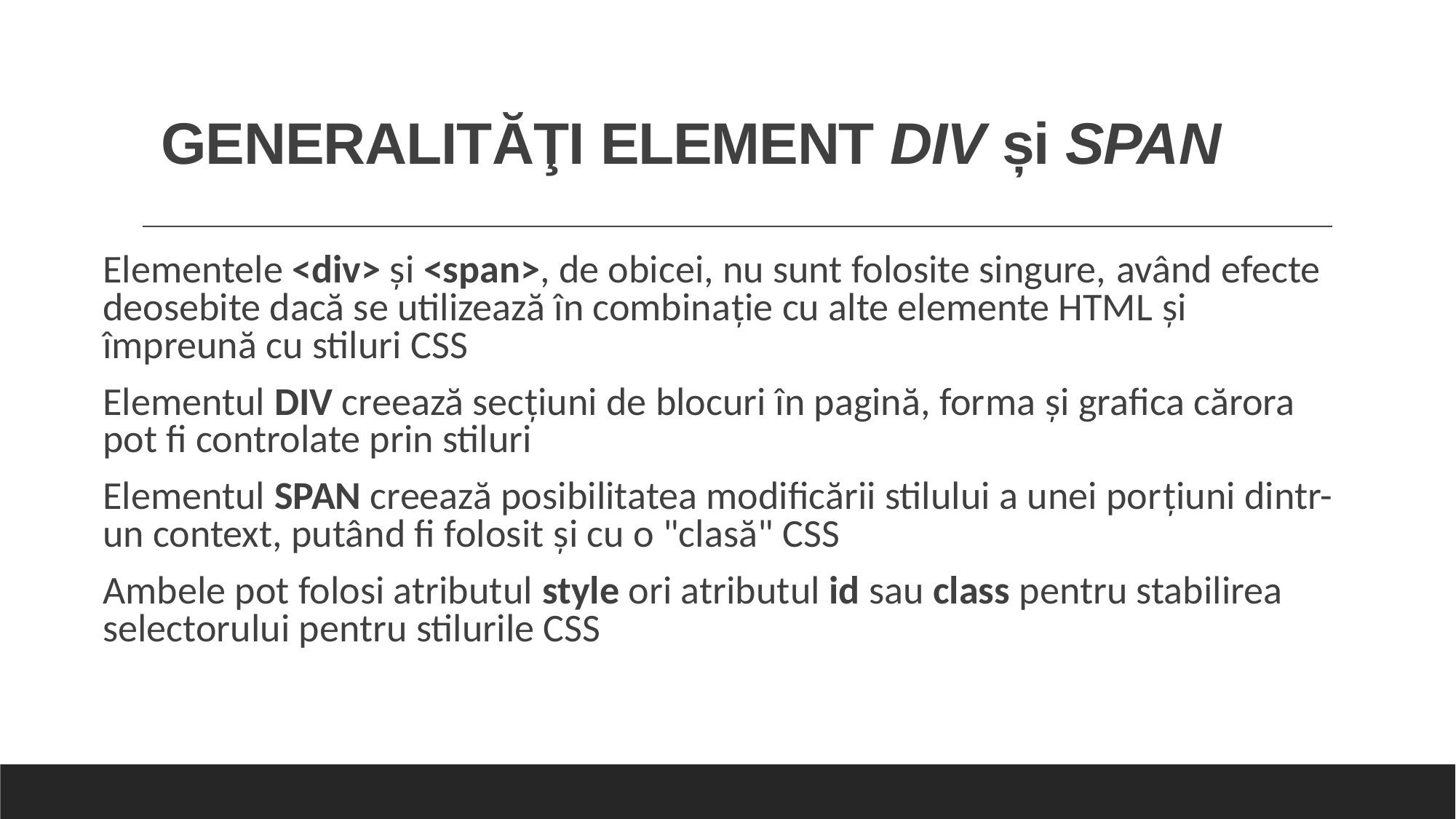

# GENERALITĂŢI ELEMENT DIV și SPAN
Elementele <div> şi <span>, de obicei, nu sunt folosite singure, având efecte deosebite dacă se utilizează în combinaţie cu alte elemente HTML şi împreună cu stiluri CSS
Elementul DIV creează secţiuni de blocuri în pagină, forma şi grafica cărora pot fi controlate prin stiluri
Elementul SPAN creează posibilitatea modificării stilului a unei porţiuni dintr-un context, putând fi folosit şi cu o "clasă" CSS
Ambele pot folosi atributul style ori atributul id sau class pentru stabilirea selectorului pentru stilurile CSS